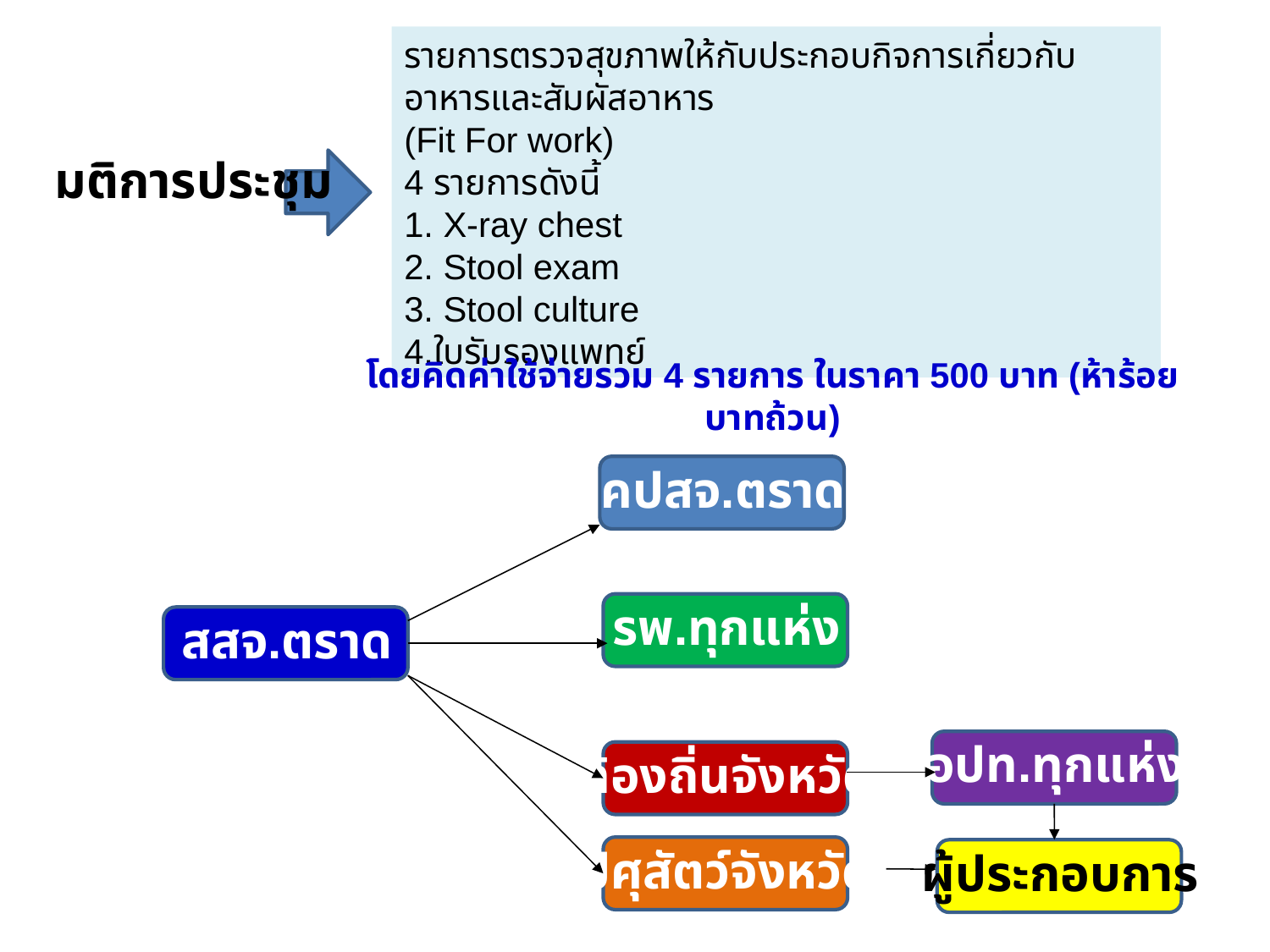

รายการตรวจสุขภาพให้กับประกอบกิจการเกี่ยวกับอาหารและสัมผัสอาหาร
(Fit For work)
4 รายการดังนี้
1. X-ray chest
2. Stool exam
3. Stool culture
4.ใบรับรองแพทย์
มติการประชุม

โดยคิดค่าใช้จ่ายรวม 4 รายการ ในราคา 500 บาท (ห้าร้อยบาทถ้วน)
คปสจ.ตราด

รพ.ทุกแห่ง

สสจ.ตราด

อปท.ทุกแห่ง

ท้องถิ่นจังหวัด

ปศุสัตว์จังหวัด

ผู้ประกอบการ